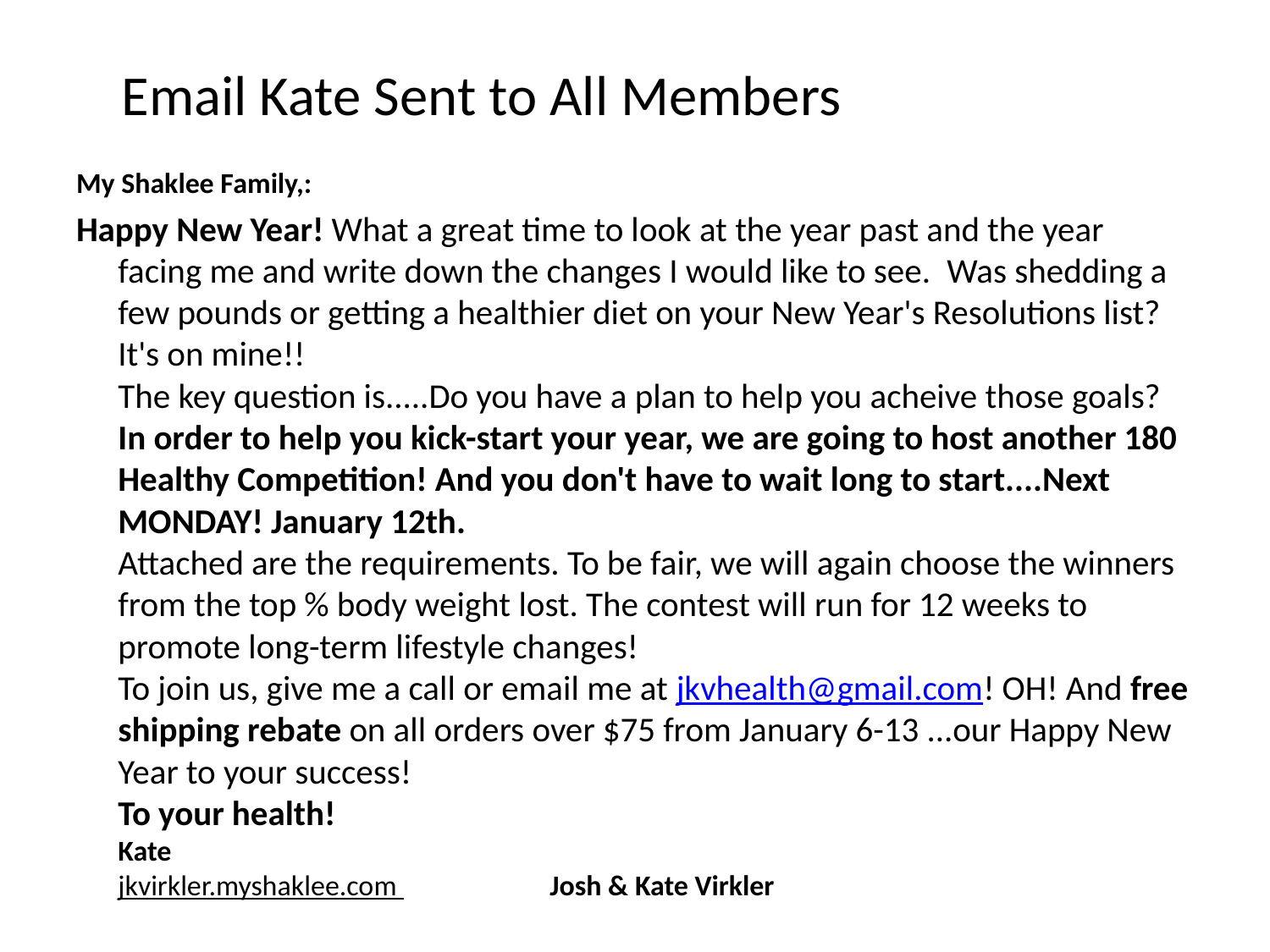

# Email Kate Sent to All Members
My Shaklee Family,:
Happy New Year! What a great time to look at the year past and the year facing me and write down the changes I would like to see.  Was shedding a few pounds or getting a healthier diet on your New Year's Resolutions list? It's on mine!!
The key question is.....Do you have a plan to help you acheive those goals? In order to help you kick-start your year, we are going to host another 180 Healthy Competition! And you don't have to wait long to start....Next MONDAY! January 12th.
Attached are the requirements. To be fair, we will again choose the winners from the top % body weight lost. The contest will run for 12 weeks to promote long-term lifestyle changes!
To join us, give me a call or email me at jkvhealth@gmail.com! OH! And free shipping rebate on all orders over $75 from January 6-13 ...our Happy New Year to your success!
To your health!
Kate
jkvirkler.myshaklee.com 	    		Josh & Kate Virkler